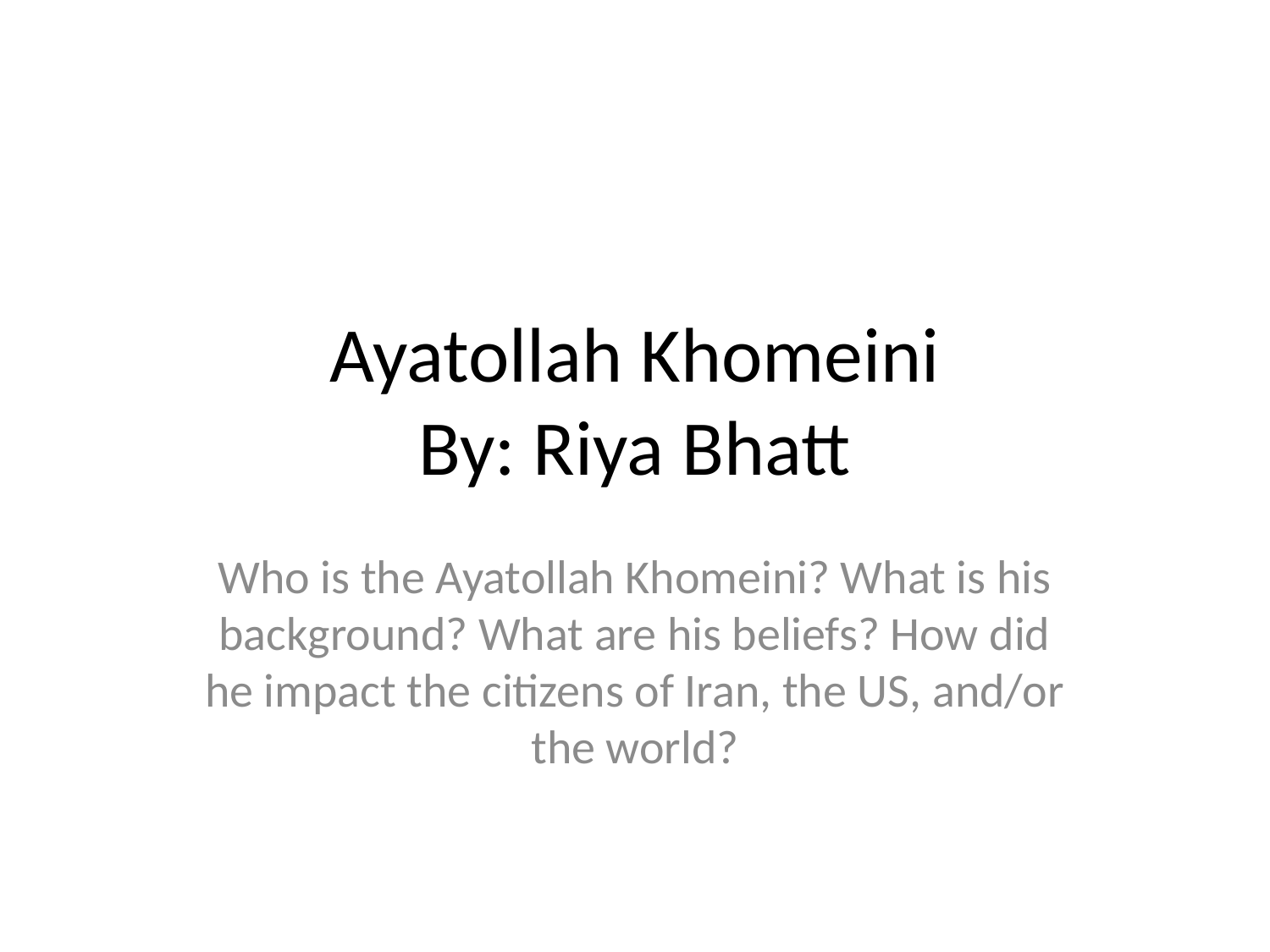

# Ayatollah Khomeini By: Riya Bhatt
Who is the Ayatollah Khomeini? What is his background? What are his beliefs? How did he impact the citizens of Iran, the US, and/or the world?